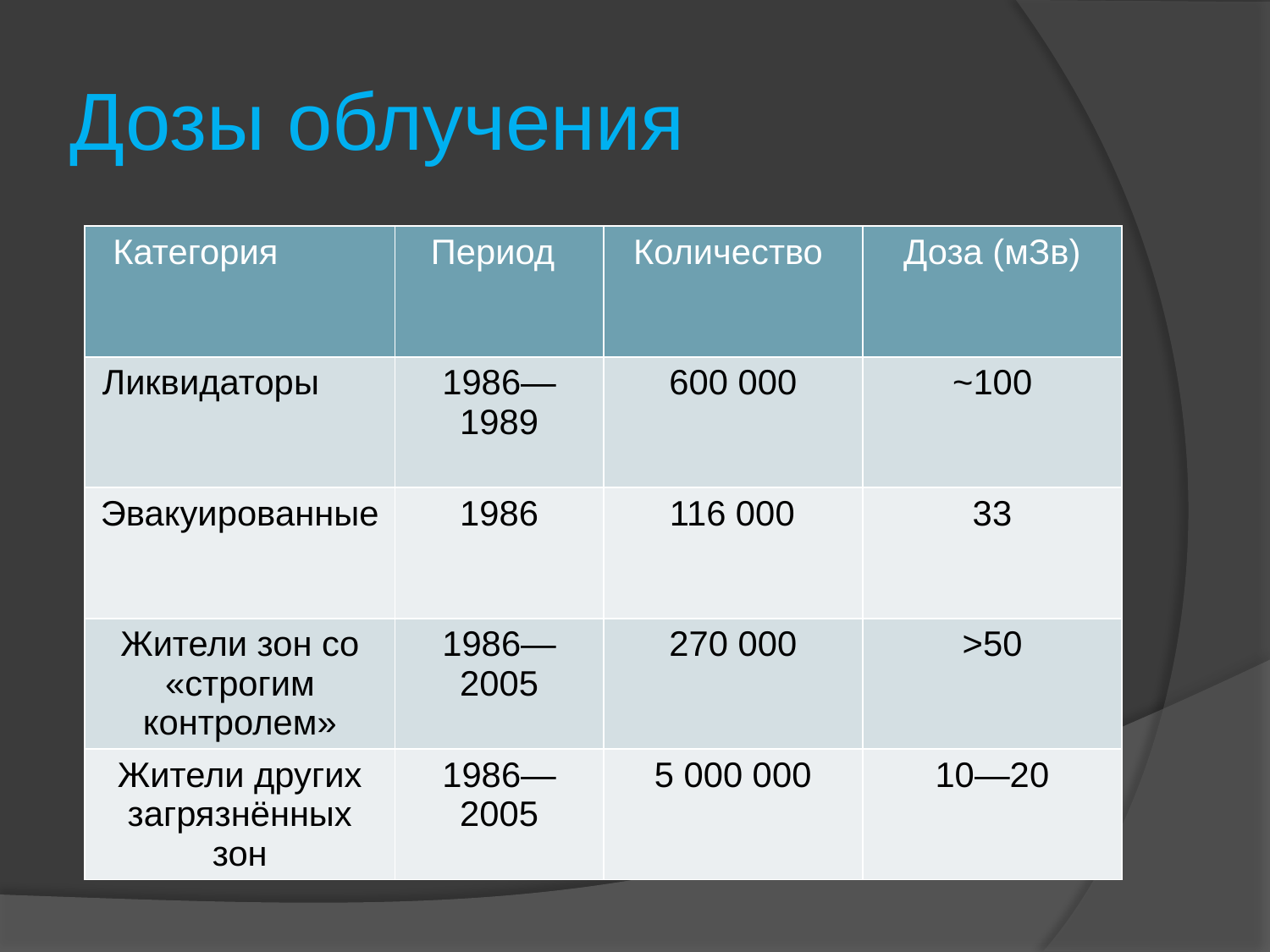

# Дозы облучения
| Категория | Период | Количество | Доза (мЗв) |
| --- | --- | --- | --- |
| Ликвидаторы | 1986—1989 | 600 000 | ~100 |
| Эвакуированные | 1986 | 116 000 | 33 |
| Жители зон со «строгим контролем» | 1986—2005 | 270 000 | >50 |
| Жители других загрязнённых зон | 1986—2005 | 5 000 000 | 10—20 |